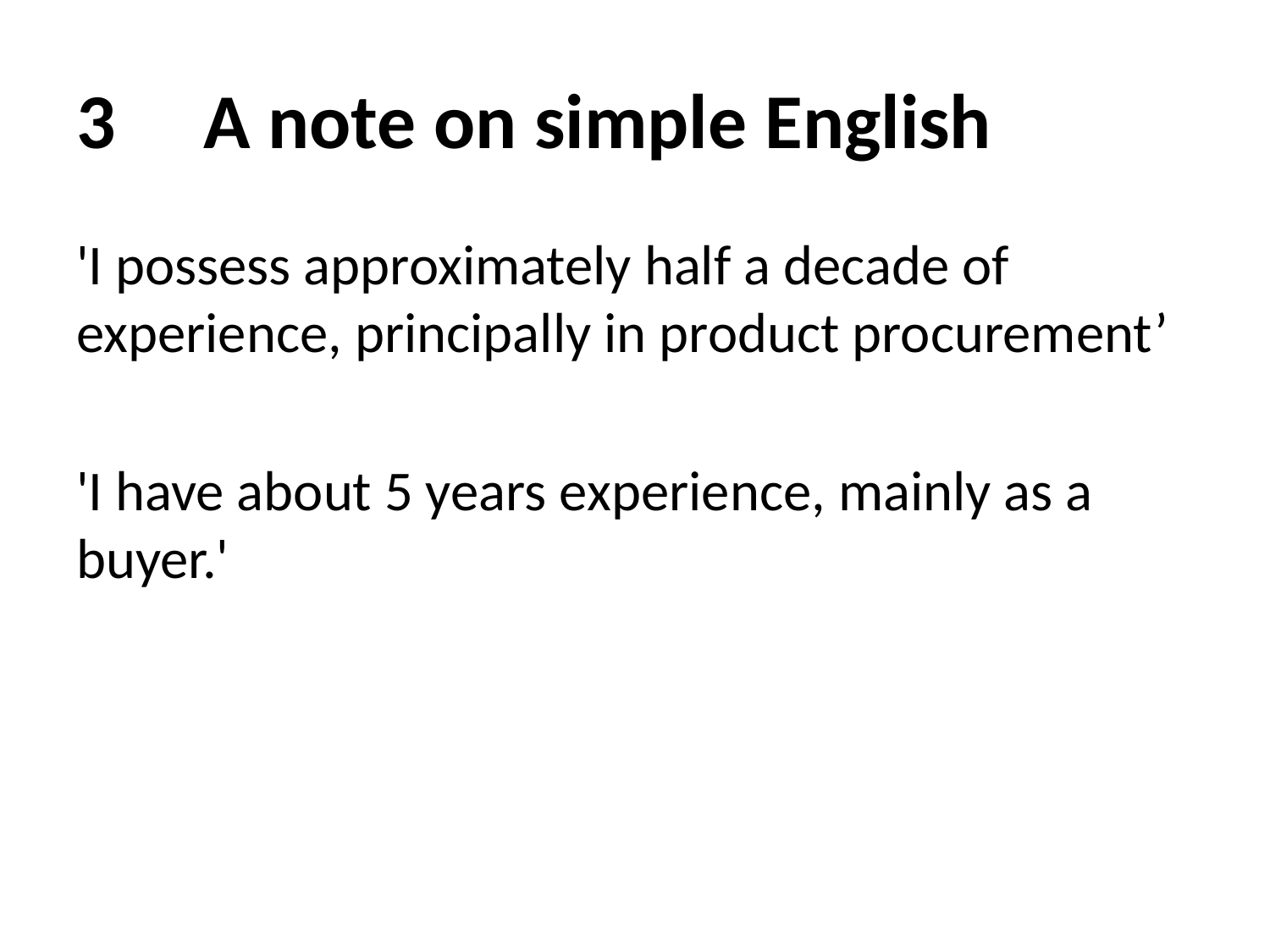

# 3	A note on simple English
'I possess approximately half a decade of experience, principally in product procurement’

'I have about 5 years experience, mainly as a buyer.'